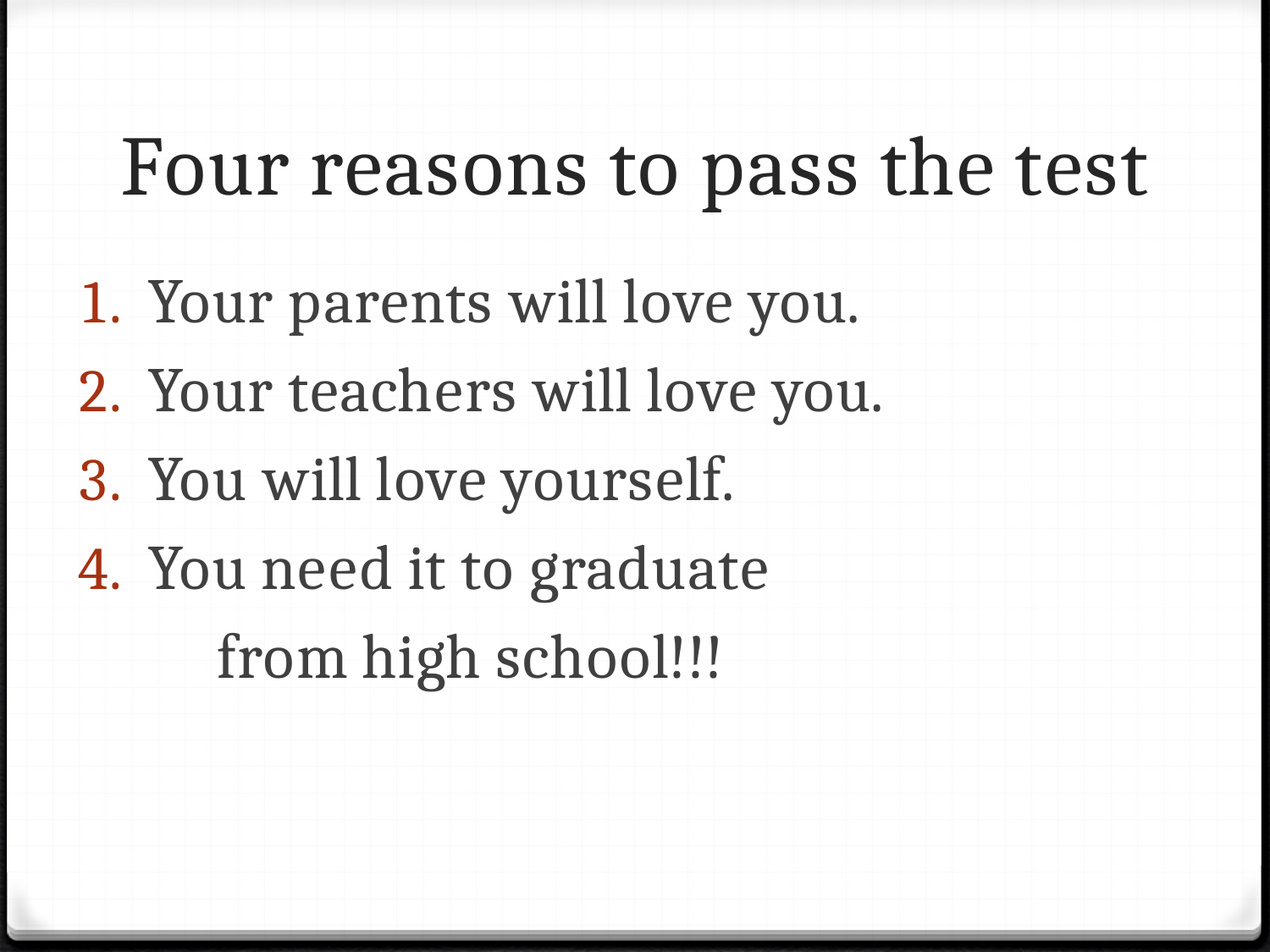

# Four reasons to pass the test
Your parents will love you.
Your teachers will love you.
You will love yourself.
You need it to graduate
	 from high school!!!